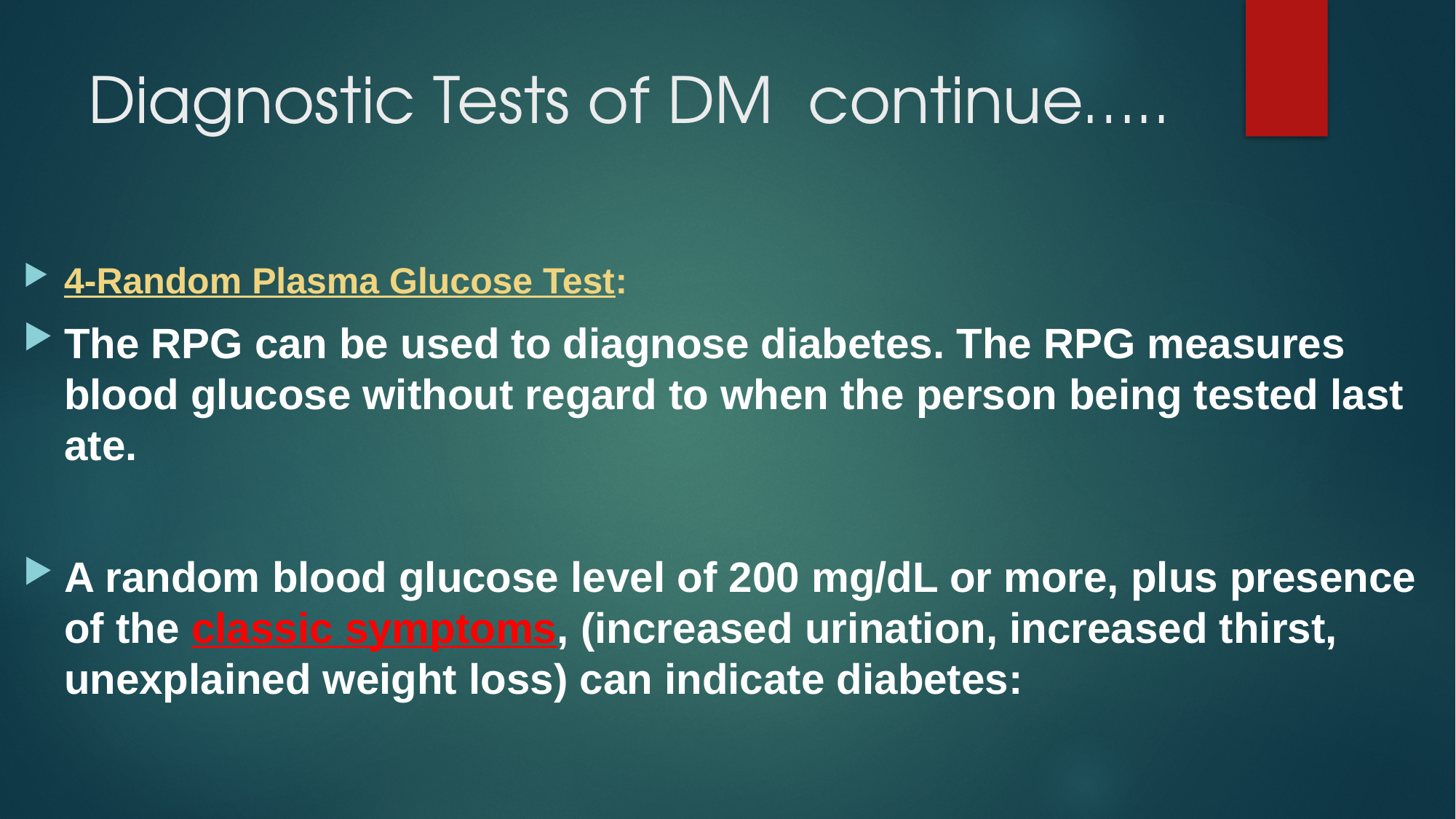

# Diagnostic Tests of DM  continue…..
4-Random Plasma Glucose Test:
The RPG can be used to diagnose diabetes. The RPG measures blood glucose without regard to when the person being tested last ate.

A random blood glucose level of 200 mg/dL or more, plus presence of the classic symptoms, (increased urination, increased thirst, unexplained weight loss) can indicate diabetes: